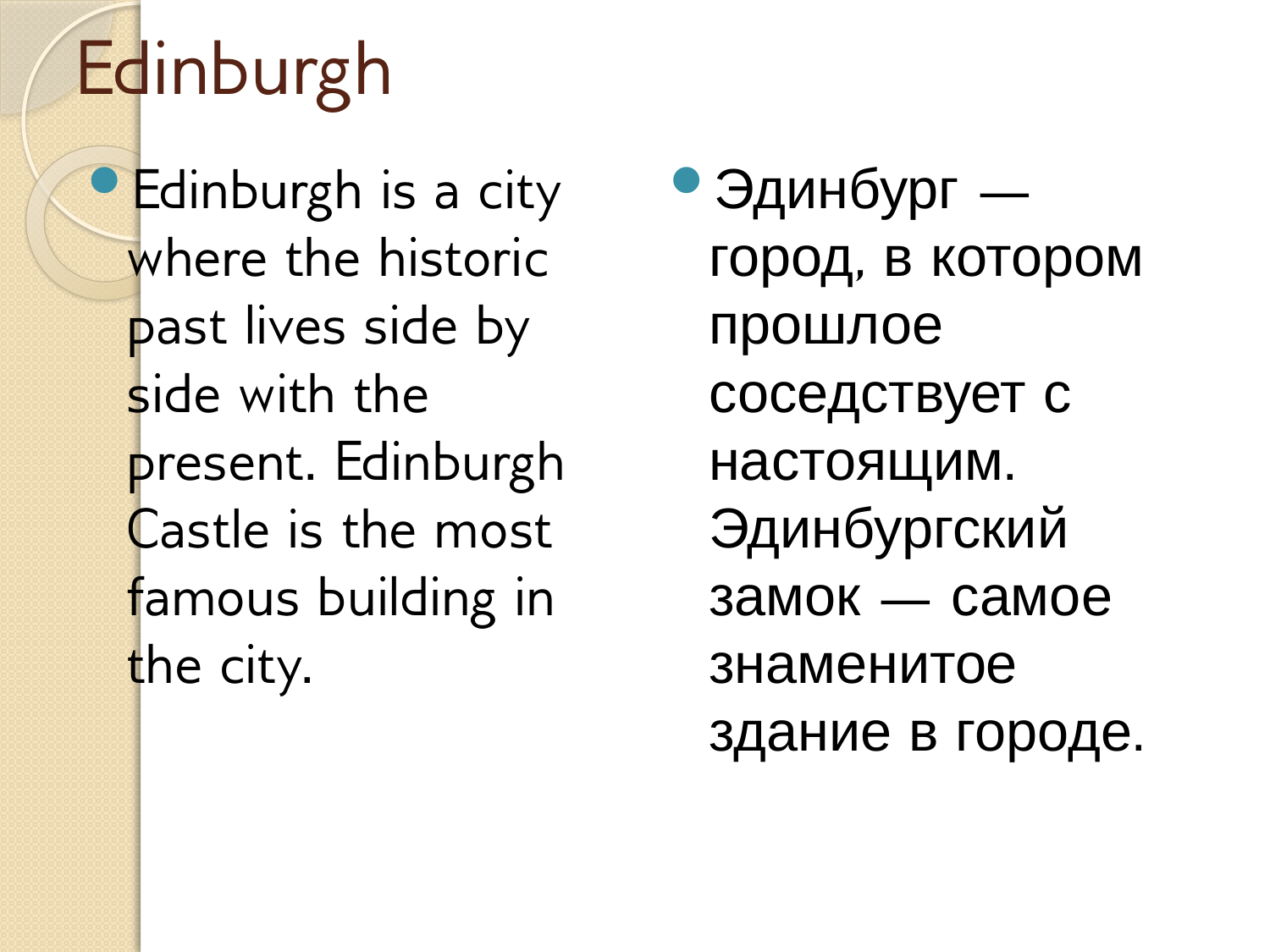

# Edinburgh
Edinburgh is a city where the historic past lives side by side with the present. Edinburgh Castle is the most famous building in the city.

Эдинбург — город, в котором прошлое соседствует с настоящим. Эдинбургский замок — самое знаменитое здание в городе.